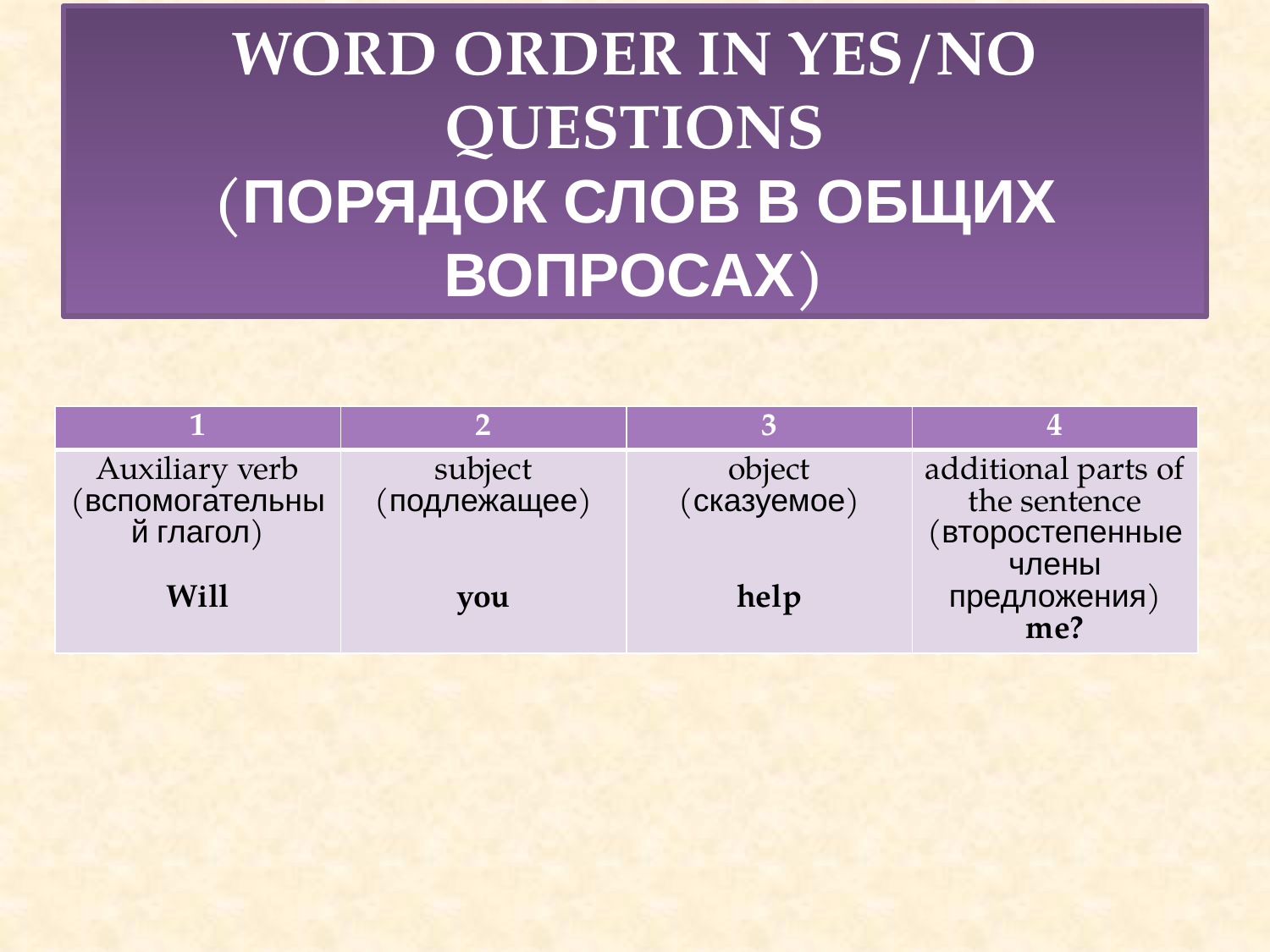

# WORD ORDER IN YES/NO QUESTIONS (ПОРЯДОК СЛОВ В ОБЩИХ ВОПРОСАХ)
| 1 | 2 | 3 | 4 |
| --- | --- | --- | --- |
| Auxiliary verb (вспомогательный глагол) Will | subject (подлежащее) you | object (сказуемое) help | additional parts of the sentence (второстепенные члены предложения) me? |